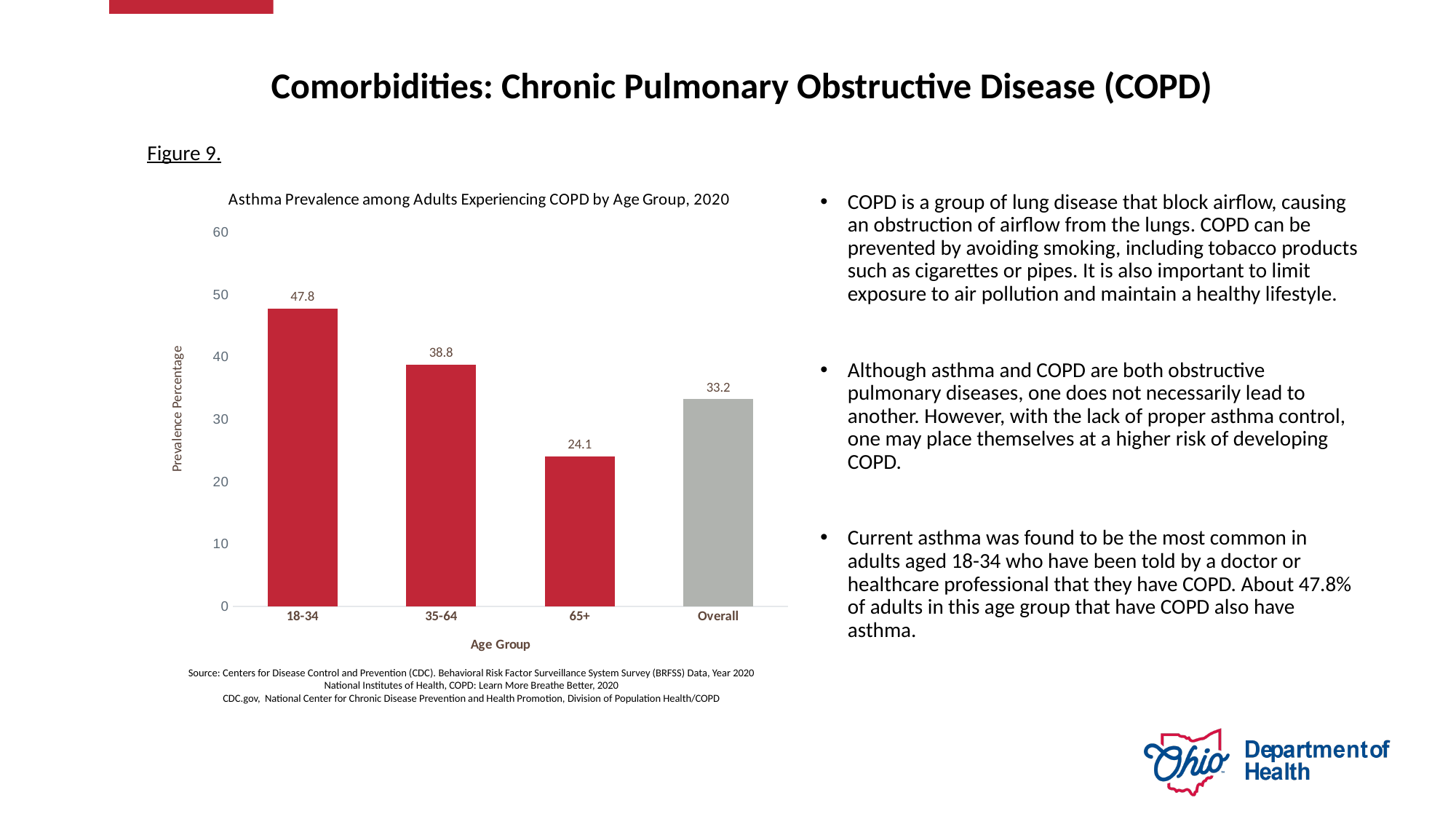

# Comorbidities: Chronic Pulmonary Obstructive Disease (COPD)
Figure 9.

### Chart: Asthma Prevalence among Adults Experiencing COPD by Age Group, 2020

| Category |  |
|---|---|
| 18-34 | 47.75 |
| 35-64 | 38.77 |
| 65+ | 24.05 |
| Overall | 33.21 |
COPD is a group of lung disease that block airflow, causing an obstruction of airflow from the lungs. COPD can be prevented by avoiding smoking, including tobacco products such as cigarettes or pipes. It is also important to limit exposure to air pollution and maintain a healthy lifestyle.

Although asthma and COPD are both obstructive pulmonary diseases, one does not necessarily lead to another. However, with the lack of proper asthma control, one may place themselves at a higher risk of developing COPD.

Current asthma was found to be the most common in adults aged 18-34 who have been told by a doctor or healthcare professional that they have COPD. About 47.8% of adults in this age group that have COPD also have asthma.
Source: Centers for Disease Control and Prevention (CDC). Behavioral Risk Factor Surveillance System Survey (BRFSS) Data, Year 2020
National Institutes of Health, COPD: Learn More Breathe Better, 2020
CDC.gov,  National Center for Chronic Disease Prevention and Health Promotion, Division of Population Health/COPD